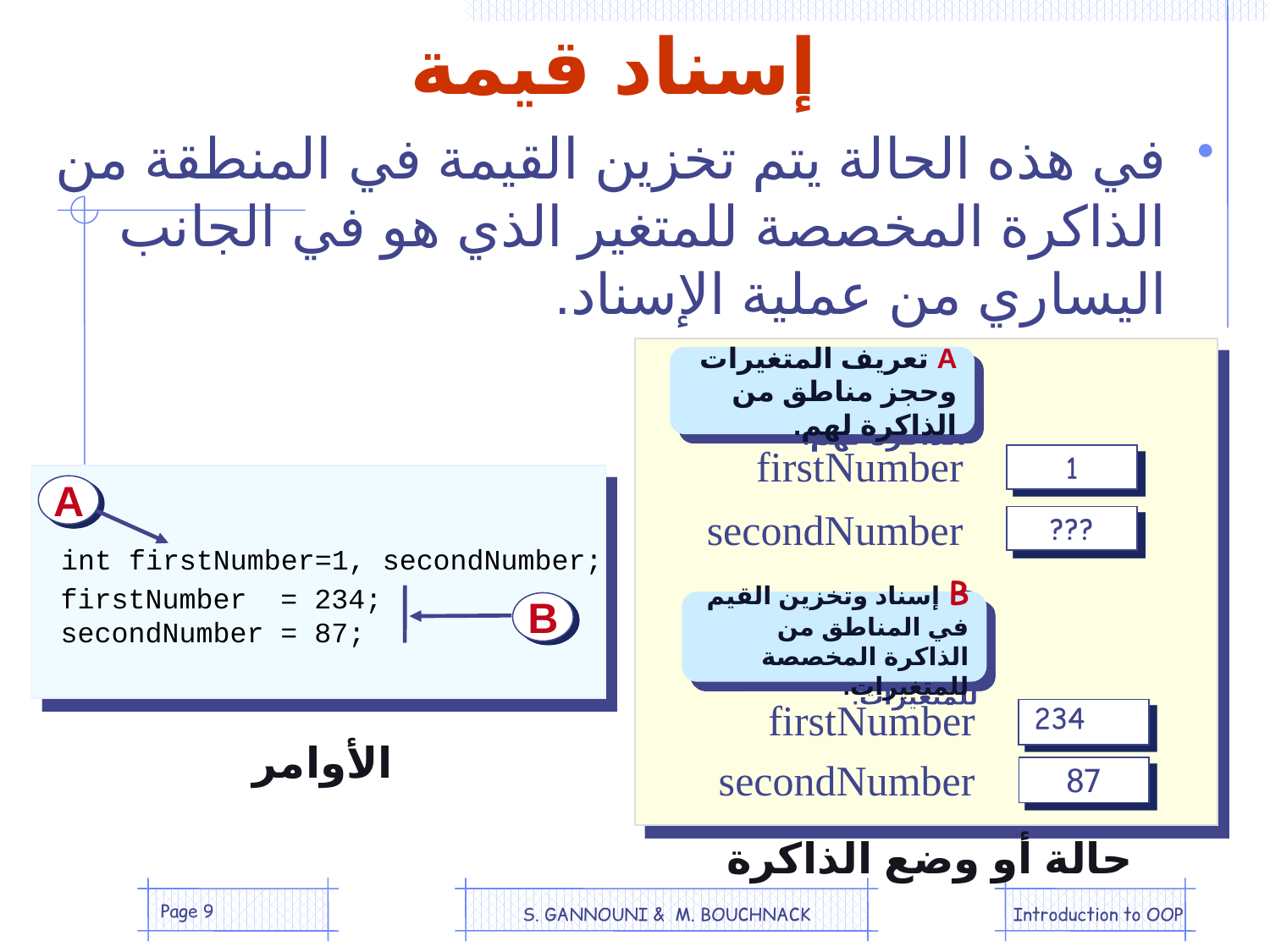

# إسناد قيمة
في هذه الحالة يتم تخزين القيمة في المنطقة من الذاكرة المخصصة للمتغير الذي هو في الجانب اليساري من عملية الإسناد.

A تعريف المتغيرات وحجز مناطق من الذاكرة لهم.
firstNumber
1

A

int firstNumber=1, secondNumber;
firstNumber  = 234;
secondNumber = 87;

B

secondNumber
???
B إسناد وتخزين القيم في المناطق من الذاكرة المخصصة للمتغيرات.
firstNumber
234

secondNumber
87

الأوامر
حالة أو وضع الذاكرة
Page 9
S. GANNOUNI &  M. BOUCHNACK
Introduction to OOP